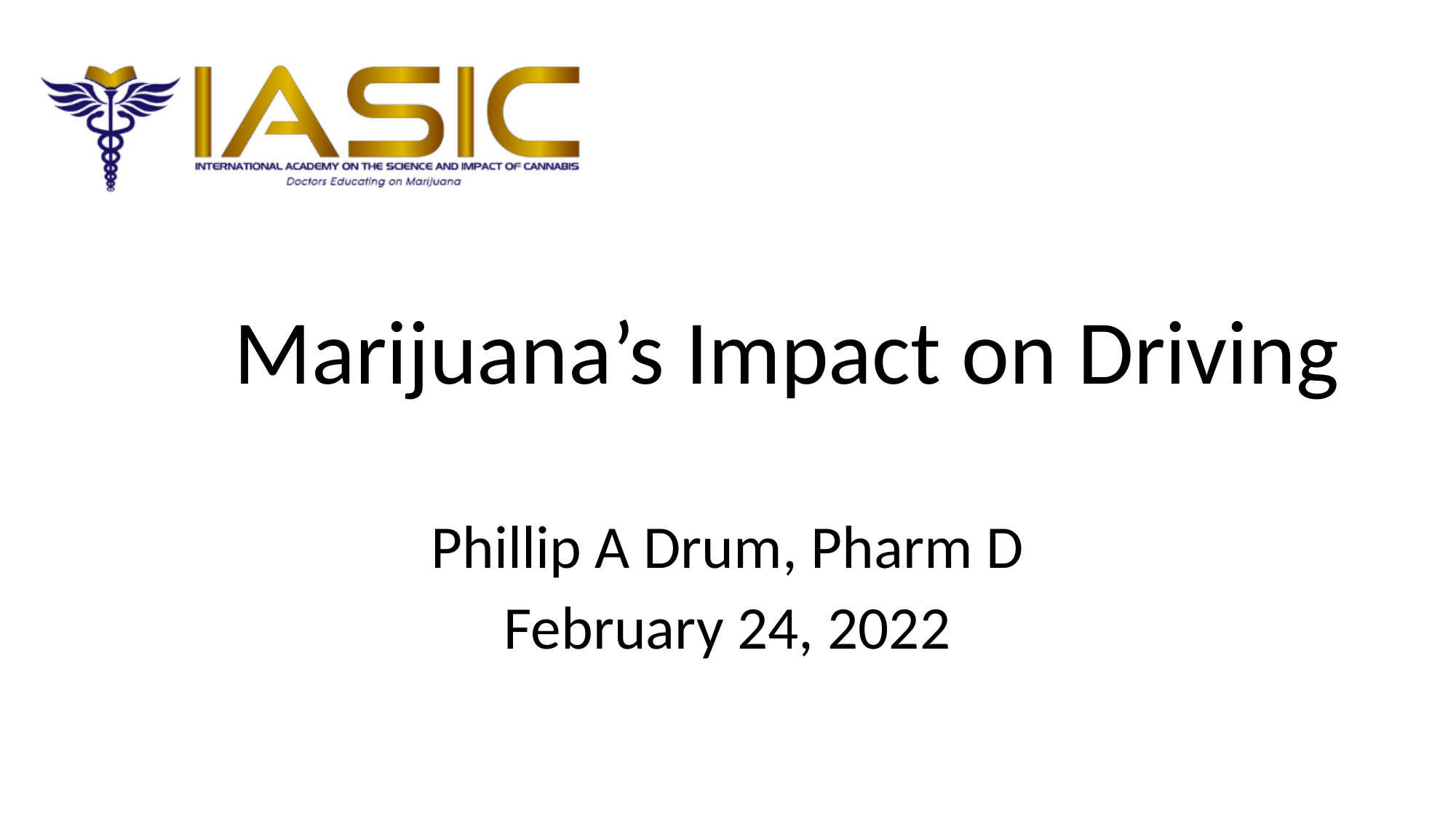

# Marijuana’s Impact on Driving
Phillip A Drum, Pharm D
February 24, 2022